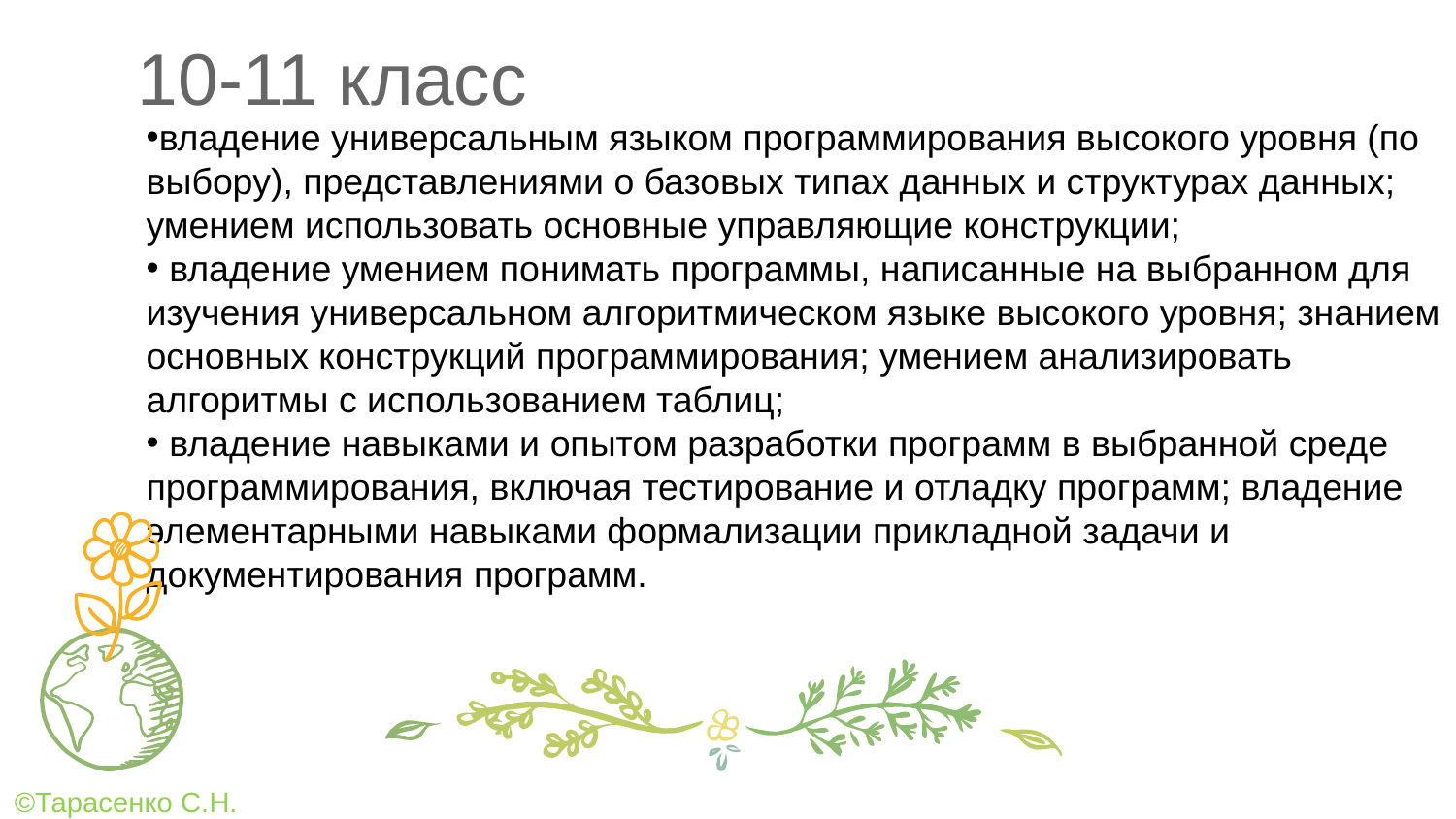

10-11 класс
владение универсальным языком программирования высокого уровня (по выбору), представлениями о базовых типах данных и структурах данных; умением использовать основные управляющие конструкции;
 владение умением понимать программы, написанные на выбранном для изучения универсальном алгоритмическом языке высокого уровня; знанием основных конструкций программирования; умением анализировать алгоритмы с использованием таблиц;
 владение навыками и опытом разработки программ в выбранной среде программирования, включая тестирование и отладку программ; владение элементарными навыками формализации прикладной задачи и документирования программ.